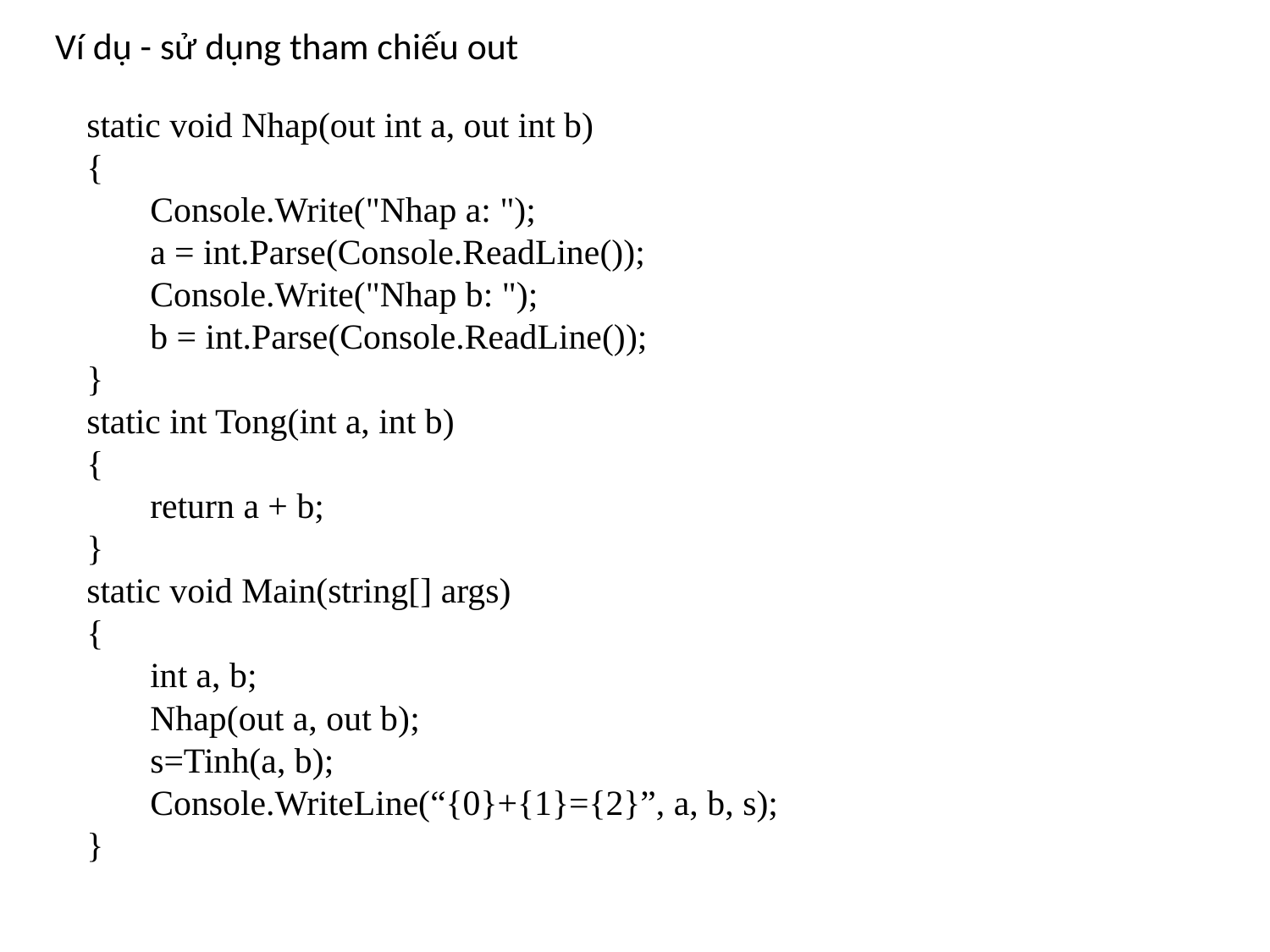

Ví dụ - sử dụng tham chiếu out

static void Nhap(out int a, out int b)
{
Console.Write("Nhap a: ");
a = int.Parse(Console.ReadLine());
Console.Write("Nhap b: ");
b = int.Parse(Console.ReadLine());
}
static int Tong(int a, int b)
{
return a + b;
}
static void Main(string[] args)
{
int a, b;
Nhap(out a, out b);
s=Tinh(a, b);
Console.WriteLine(“{0}+{1}={2}”, a, b, s);
}